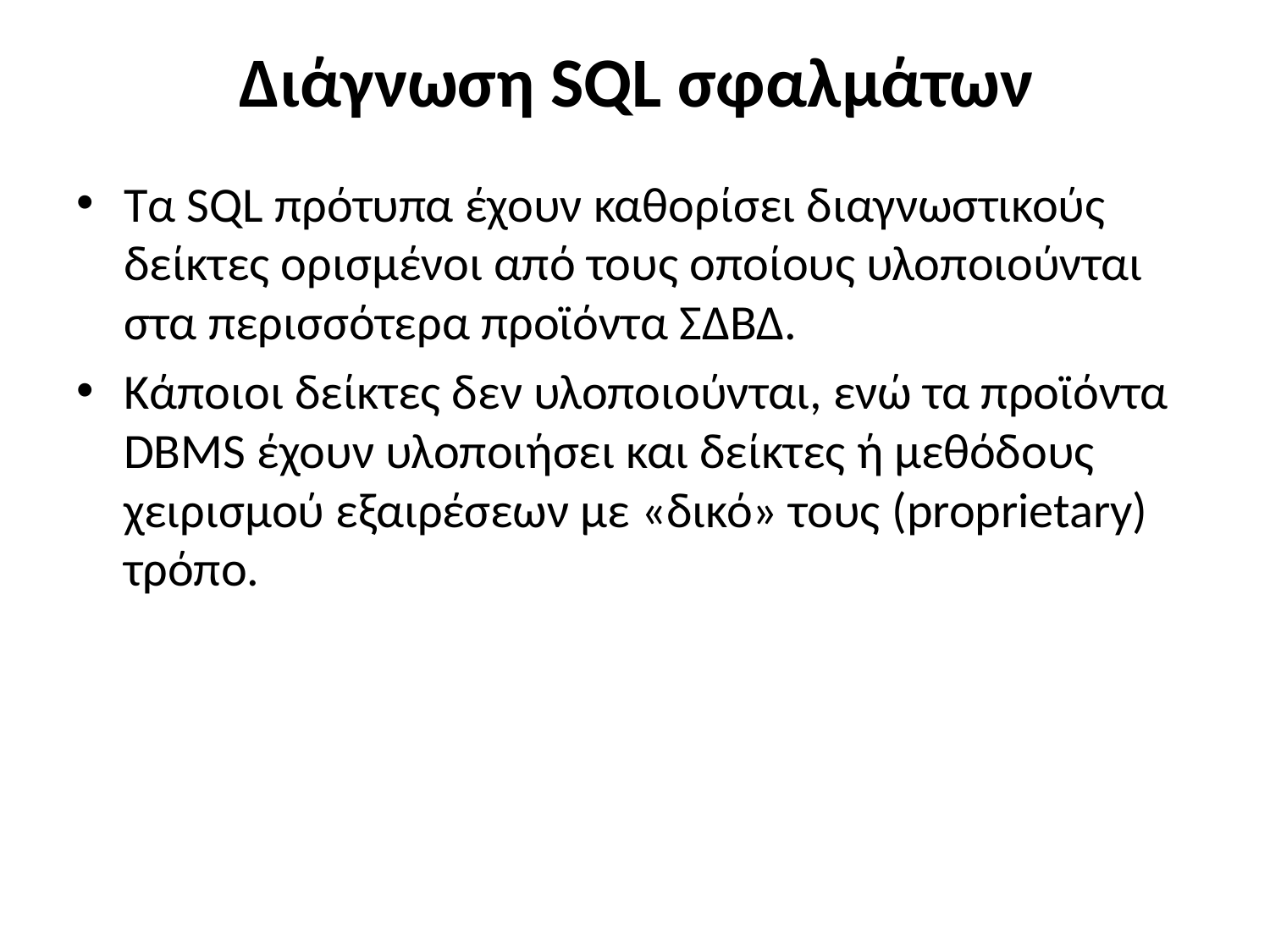

# Διάγνωση SQL σφαλμάτων
Τα SQL πρότυπα έχουν καθορίσει διαγνωστικούς δείκτες ορισμένοι από τους οποίους υλοποιούνται στα περισσότερα προϊόντα ΣΔΒΔ.
Κάποιοι δείκτες δεν υλοποιούνται, ενώ τα προϊόντα DBMS έχουν υλοποιήσει και δείκτες ή μεθόδους χειρισμού εξαιρέσεων με «δικό» τους (proprietary) τρόπο.